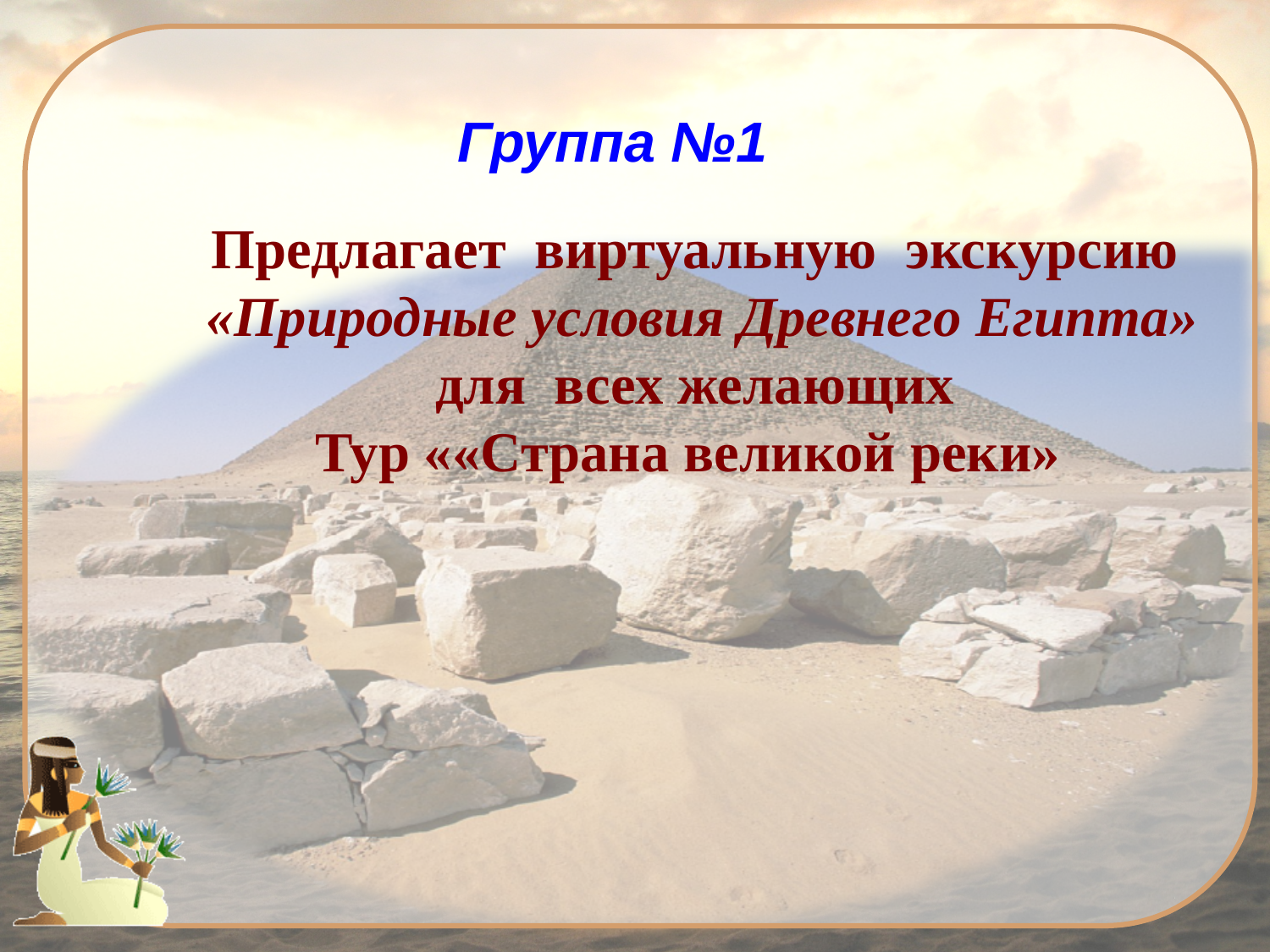

Группа №1
Предлагает  виртуальную  экскурсию
 «Природные условия Древнего Египта»
для  всех желающих
Тур ««Страна великой реки»